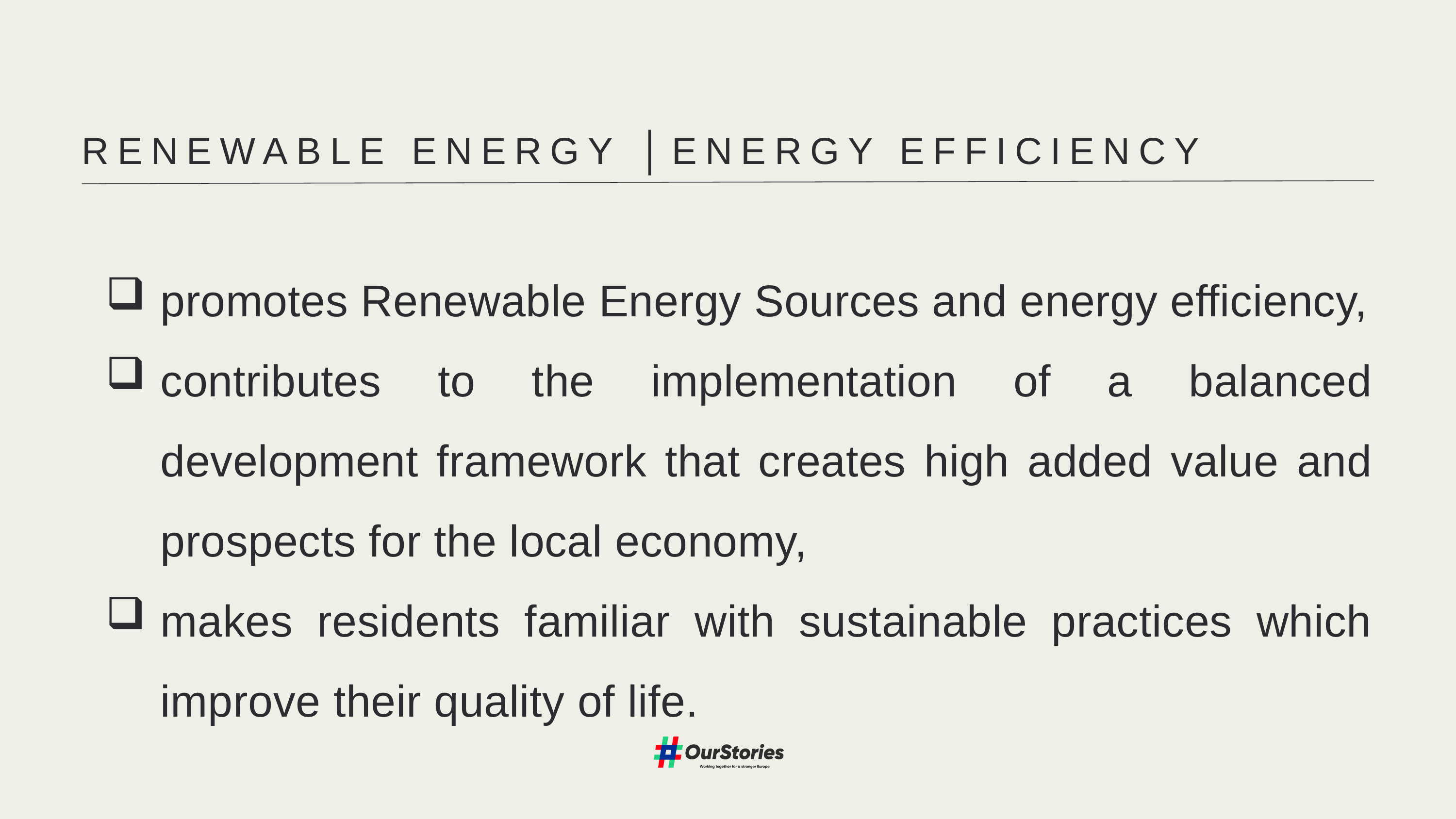

RENEWABLE ENERGY │ENERGY EFFICIENCY

promotes Renewable Energy Sources and energy efficiency,
contributes to the implementation of a balanced development framework that creates high added value and prospects for the local economy,
makes residents familiar with sustainable practices which improve their quality of life.